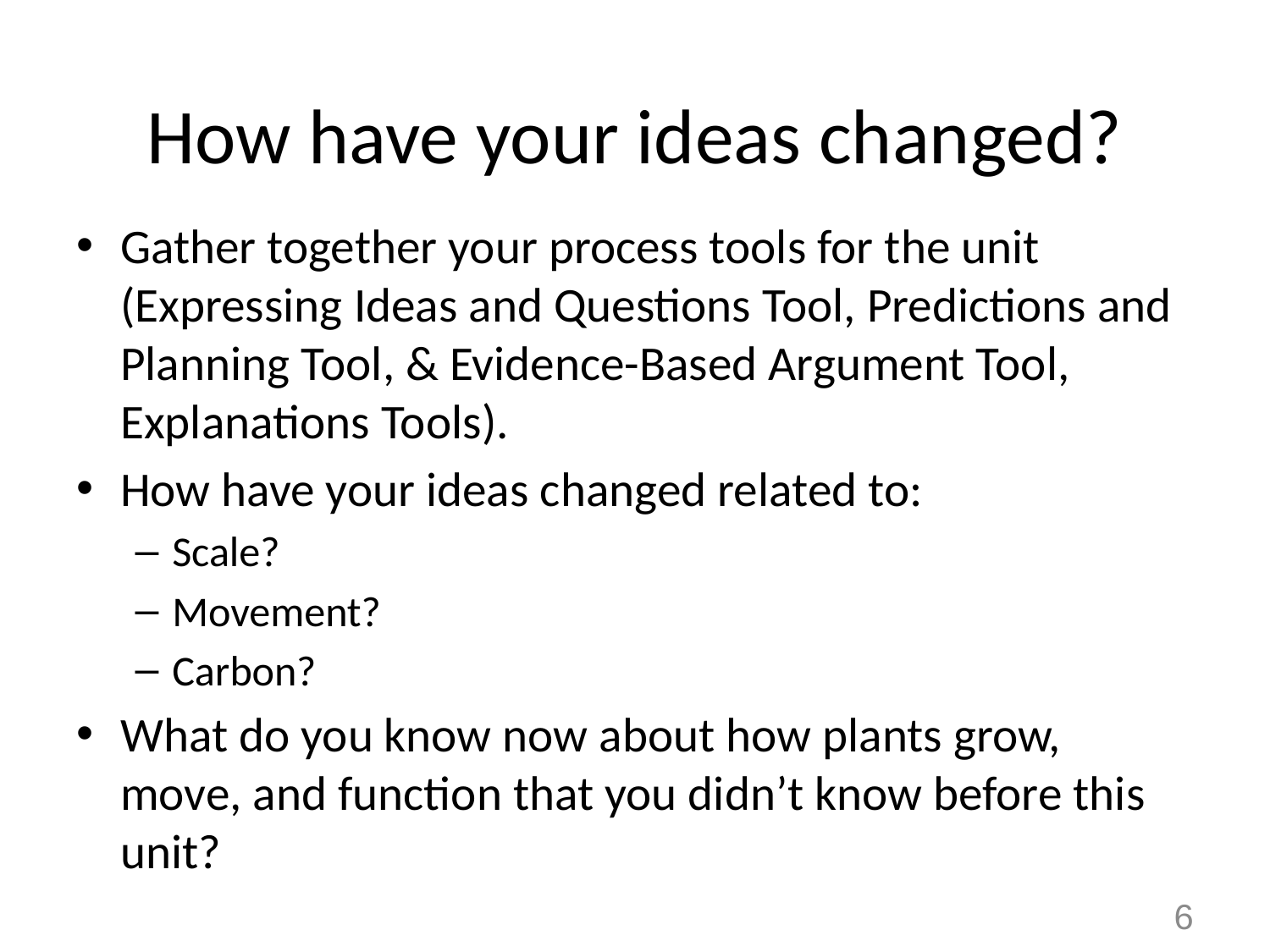

# How have your ideas changed?
Gather together your process tools for the unit (Expressing Ideas and Questions Tool, Predictions and Planning Tool, & Evidence-Based Argument Tool, Explanations Tools).
How have your ideas changed related to:
Scale?
Movement?
Carbon?
What do you know now about how plants grow, move, and function that you didn’t know before this unit?
6